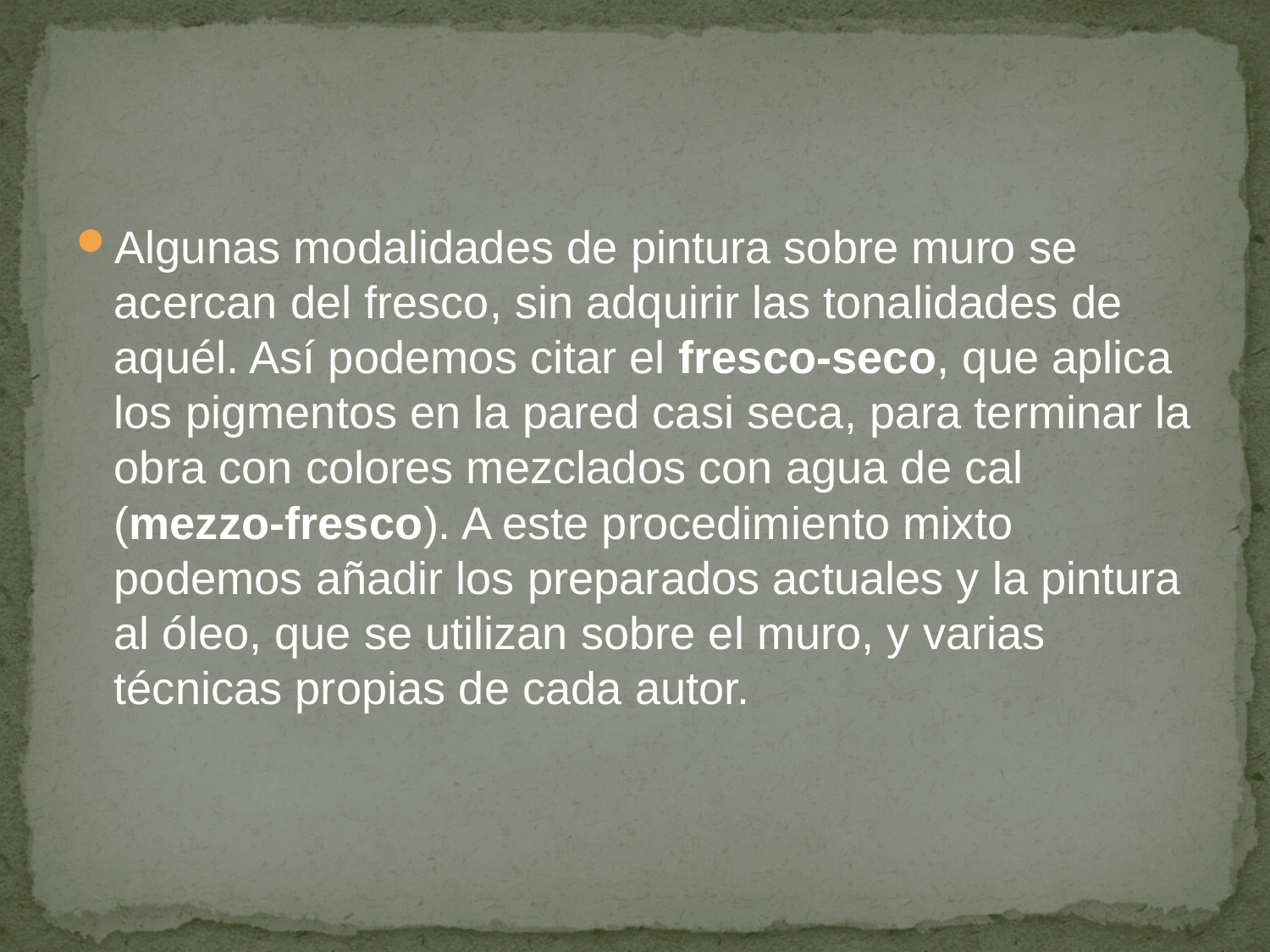

#
Algunas modalidades de pintura sobre muro se acercan del fresco, sin adquirir las tonalidades de aquél. Así podemos citar el fresco-seco, que aplica los pigmentos en la pared casi seca, para terminar la obra con colores mezclados con agua de cal (mezzo-fresco). A este procedimiento mixto podemos añadir los preparados actuales y la pintura al óleo, que se utilizan sobre el muro, y varias técnicas propias de cada autor.